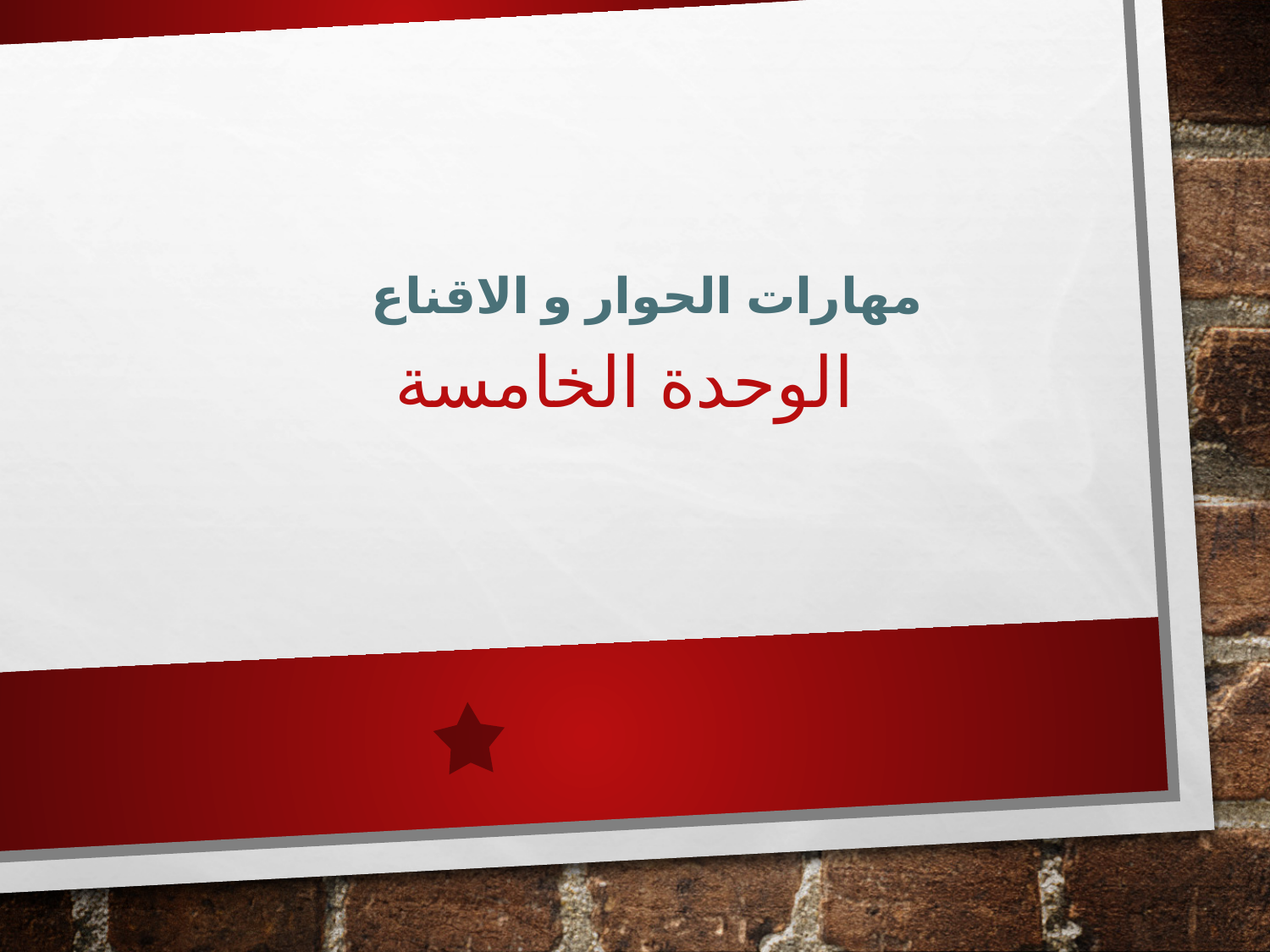

# الوحدة الخامسة
مهارات الحوار و الاقناع